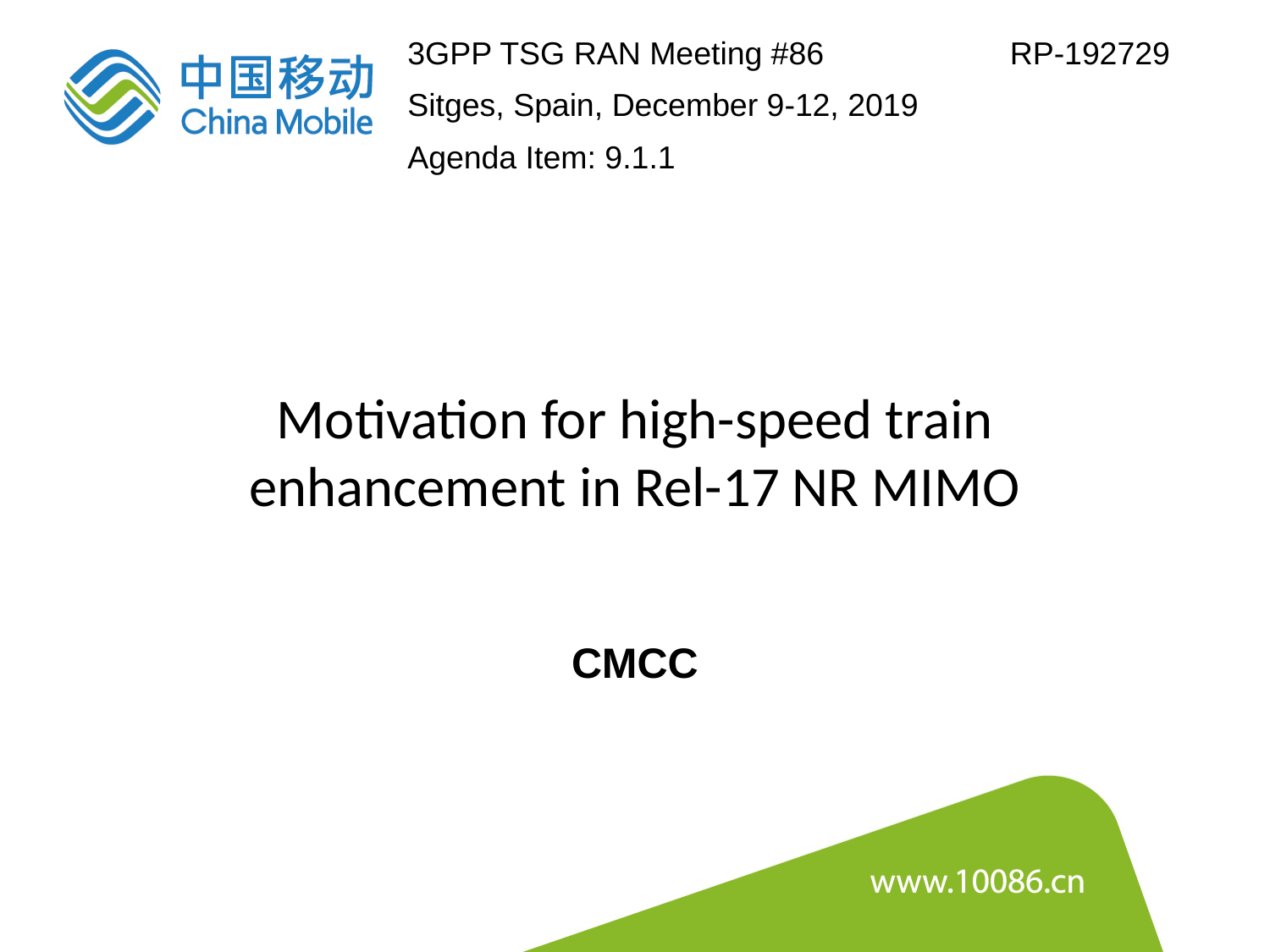

3GPP TSG RAN Meeting #86                     RP-192729
Sitges, Spain, December 9-12, 2019
Agenda Item: 9.1.1
Motivation for high-speed train enhancement in Rel-17 NR MIMO

CMCC